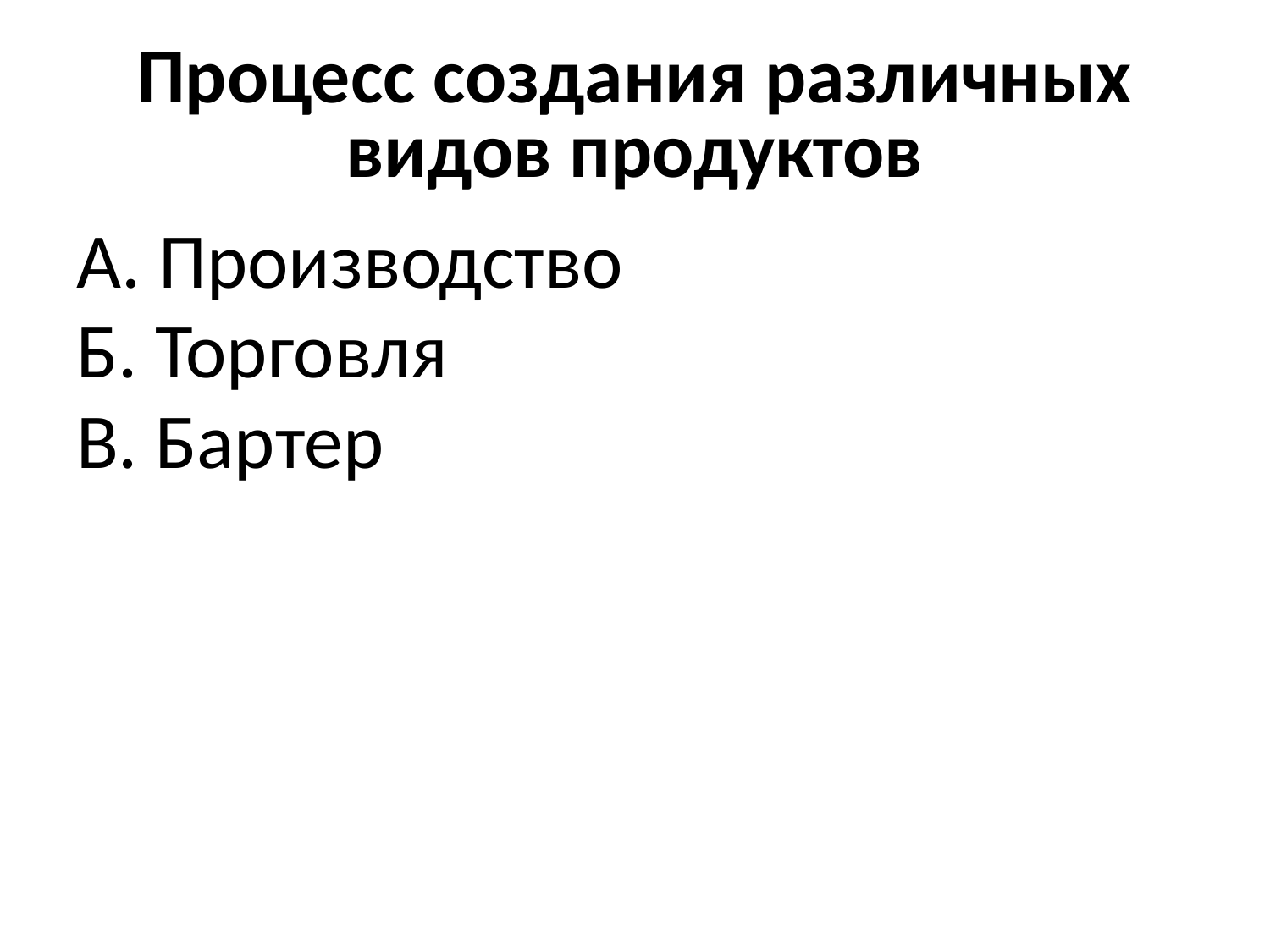

# Процесс создания различных видов продуктов
А. Производство
Б. Торговля
В. Бартер